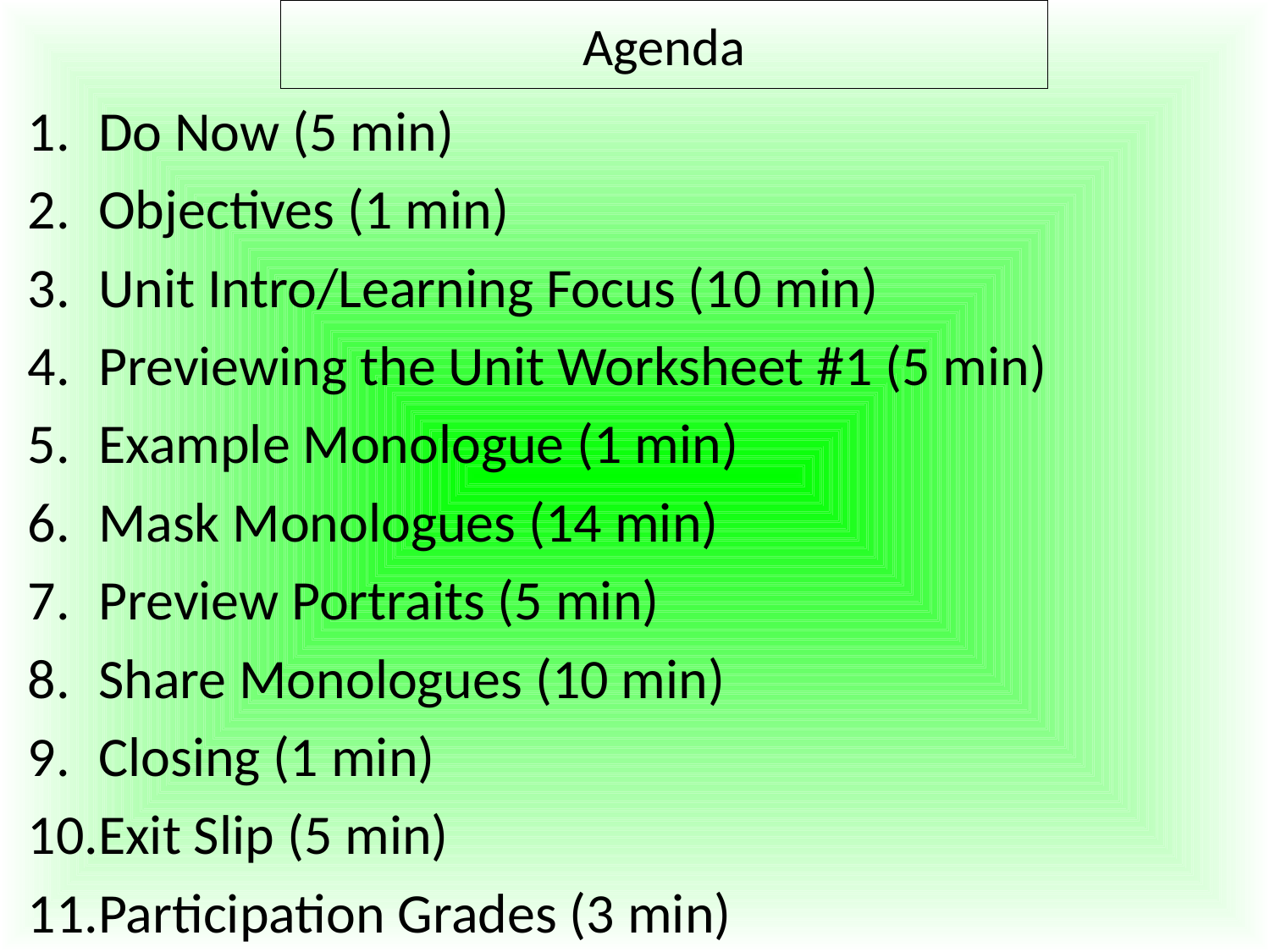

Agenda
Do Now (5 min)
Objectives (1 min)
Unit Intro/Learning Focus (10 min)
Previewing the Unit Worksheet #1 (5 min)
Example Monologue (1 min)
Mask Monologues (14 min)
Preview Portraits (5 min)
Share Monologues (10 min)
Closing (1 min)
Exit Slip (5 min)
Participation Grades (3 min)